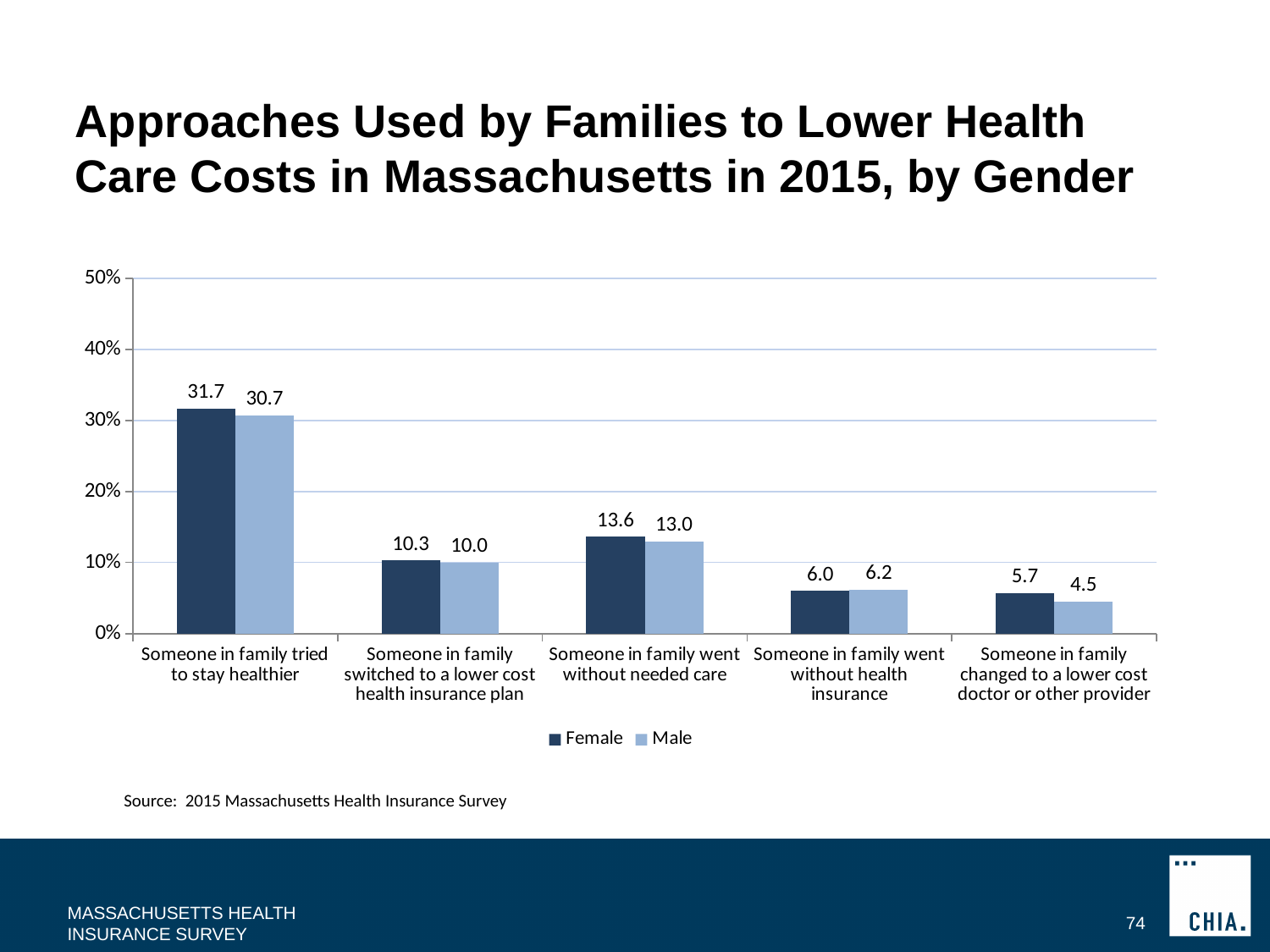

# Approaches Used by Families to Lower Health Care Costs in Massachusetts in 2015, by Gender

### Chart

| Category | Female | Male |
|---|---|---|
| Someone in family tried to stay healthier | 31.7 | 30.7 |
| Someone in family switched to a lower cost health insurance plan | 10.3 | 10.0 |
| Someone in family went without needed care | 13.6 | 13.0 |
| Someone in family went without health insurance | 6.0 | 6.2 |
| Someone in family changed to a lower cost doctor or other provider | 5.7 | 4.5 |
Source:  2015 Massachusetts Health Insurance Survey
MASSACHUSETTS HEALTH INSURANCE SURVEY
74